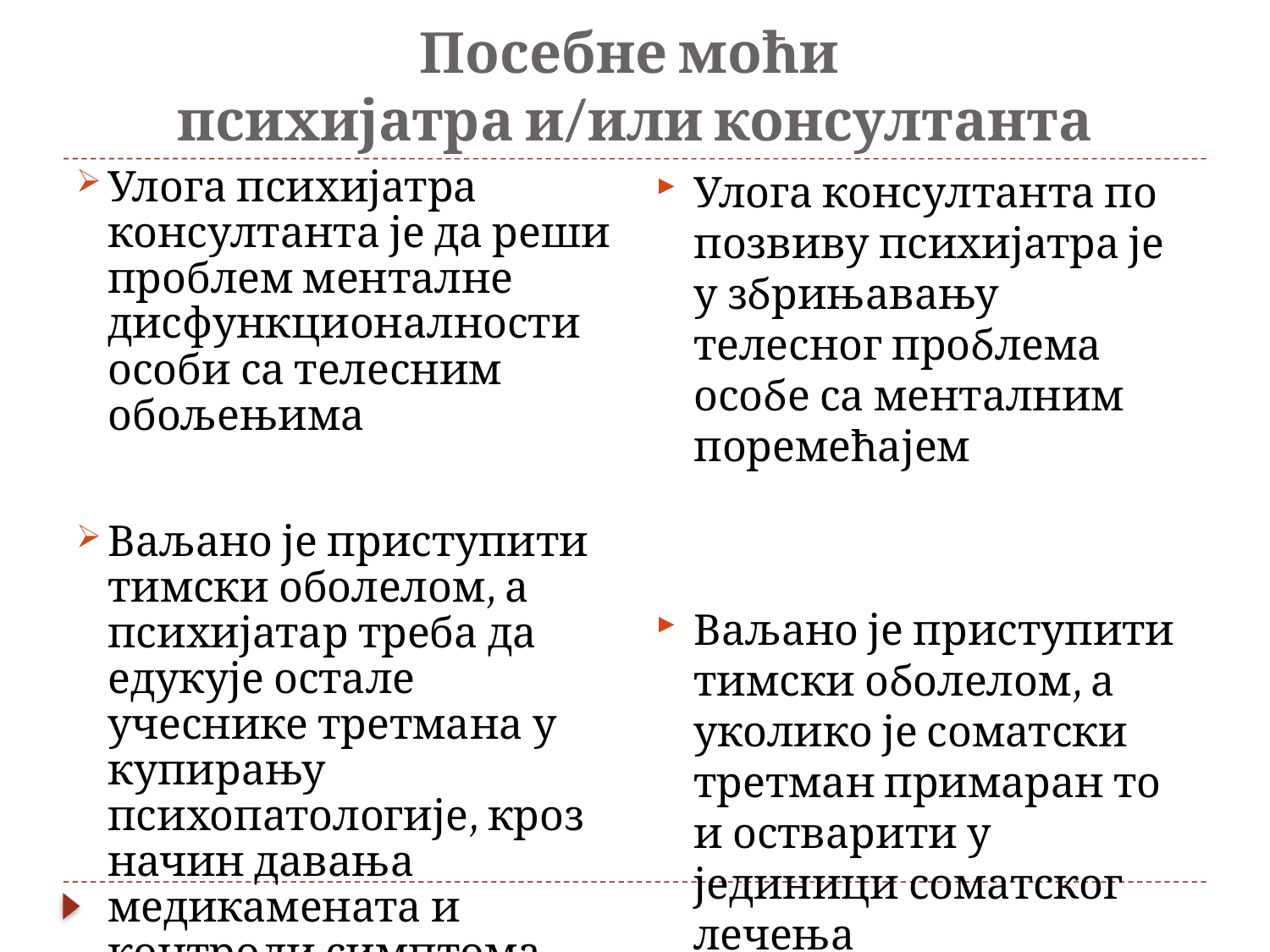

# Посебне моћи психијатра и/или консултанта
Улога психијатра консултанта је да реши проблем менталне дисфункционалности особи са телесним обољењима

Ваљано је приступити тимски оболелом, а психијатар треба да едукује остале учеснике третмана у купирању психопатологије, кроз начин давања медикамената и контроли симптома страха, бола, несанице...

Улога консултанта по позвиву психијатра је у збрињавању телесног проблема особе са менталним поремећајем

Ваљано је приступити тимски оболелом, а уколико је соматски третман примаран то и остварити у јединици соматског лечења